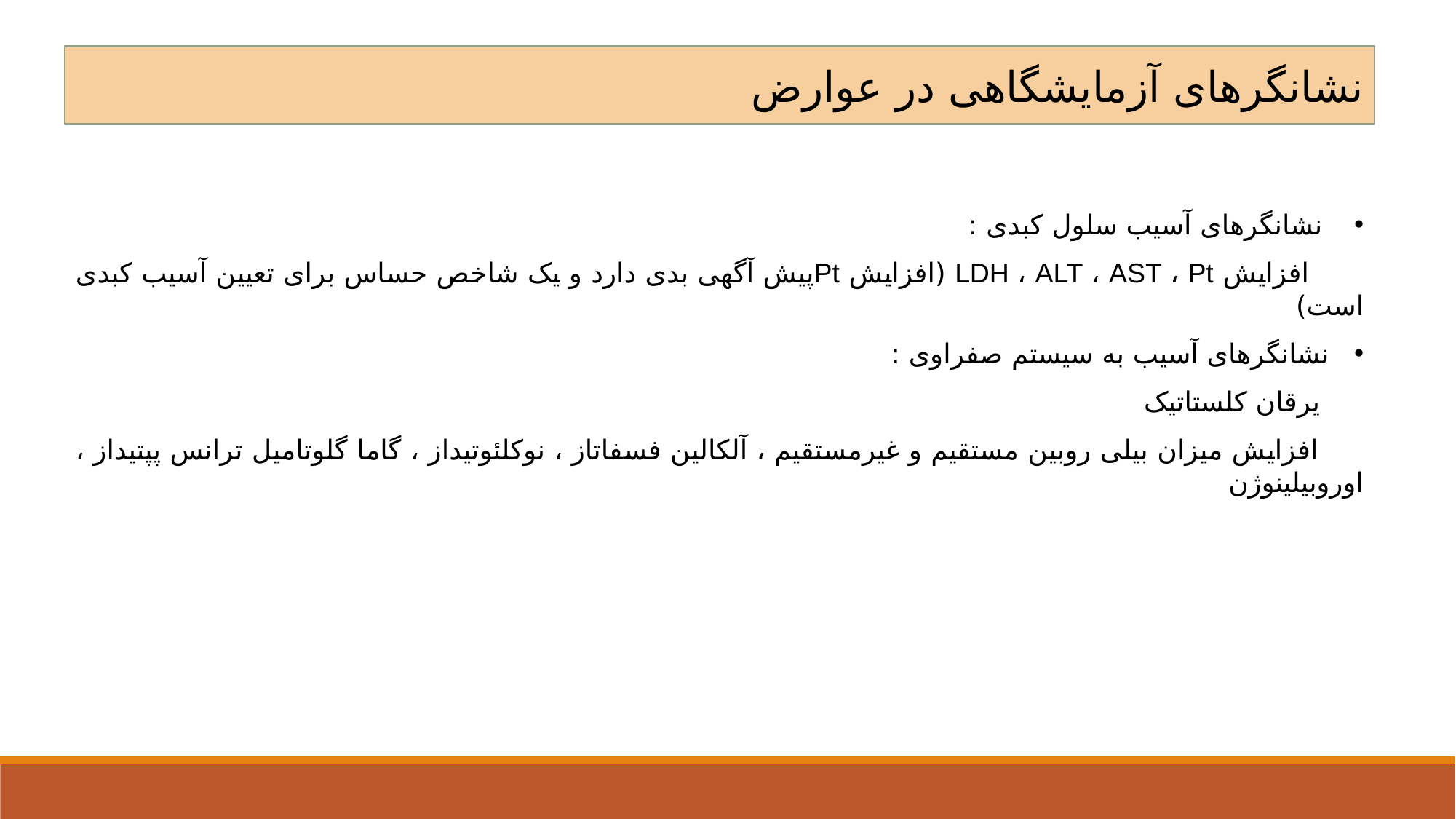

نشانگرهای آزمایشگاهی در عوارض
نشانگرهای آسیب سلول کبدی :
      افزایش LDH ، ALT ، AST ، Pt (افزایش Ptپیش آگهی بدی دارد و یک شاخص حساس برای تعیین آسیب کبدی است)
نشانگرهای آسیب به سیستم صفراوی :
     یرقان کلستاتیک
     افزایش میزان بیلی روبین مستقیم و غیرمستقیم ، آلکالین فسفاتاز ، نوکلئوتیداز ، گاما گلوتامیل ترانس پپتیداز ، اوروبیلینوژن